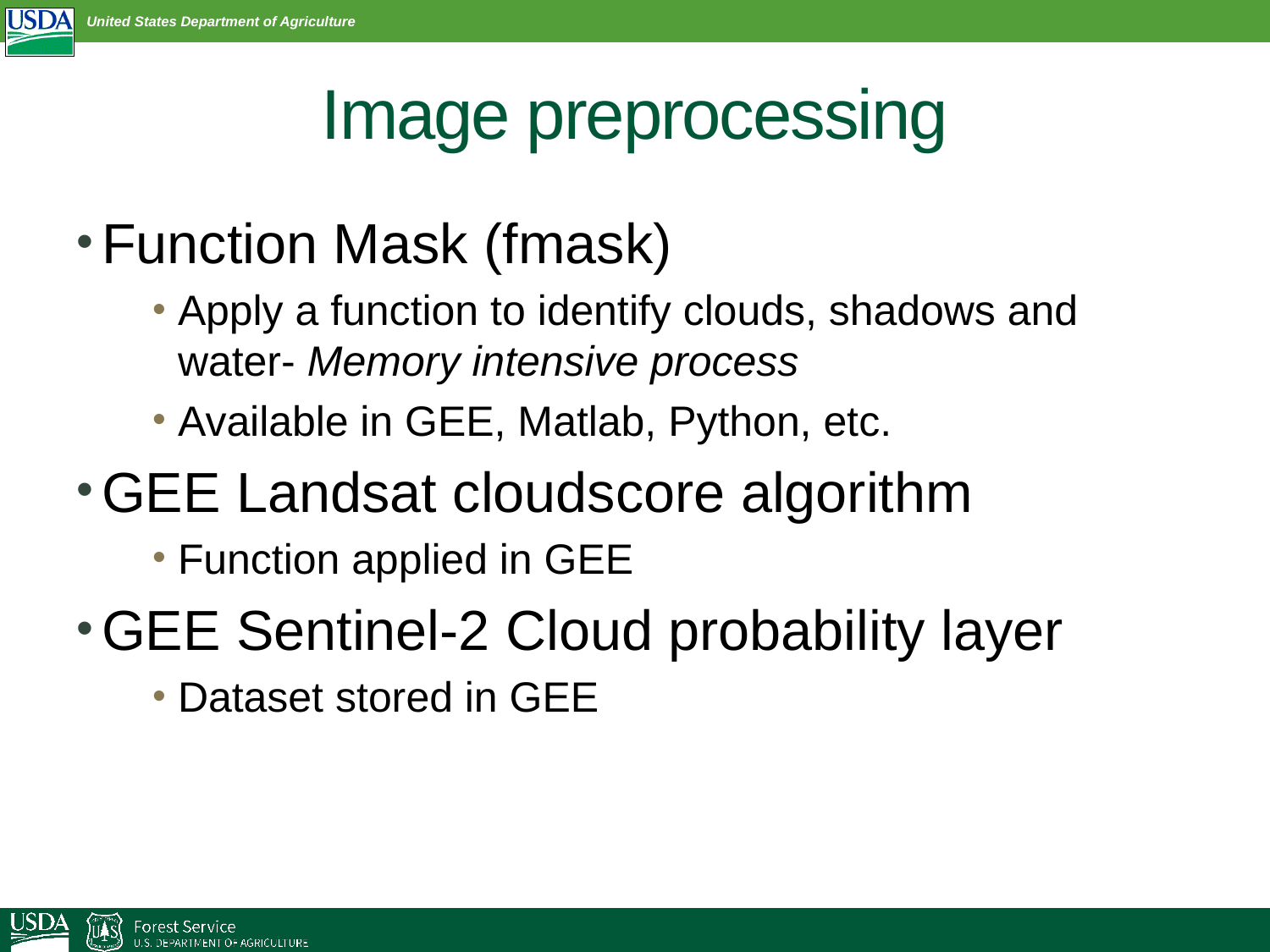

# Image preprocessing
Function Mask (fmask)
Apply a function to identify clouds, shadows and water- Memory intensive process
Available in GEE, Matlab, Python, etc.
GEE Landsat cloudscore algorithm
Function applied in GEE
GEE Sentinel-2 Cloud probability layer
Dataset stored in GEE